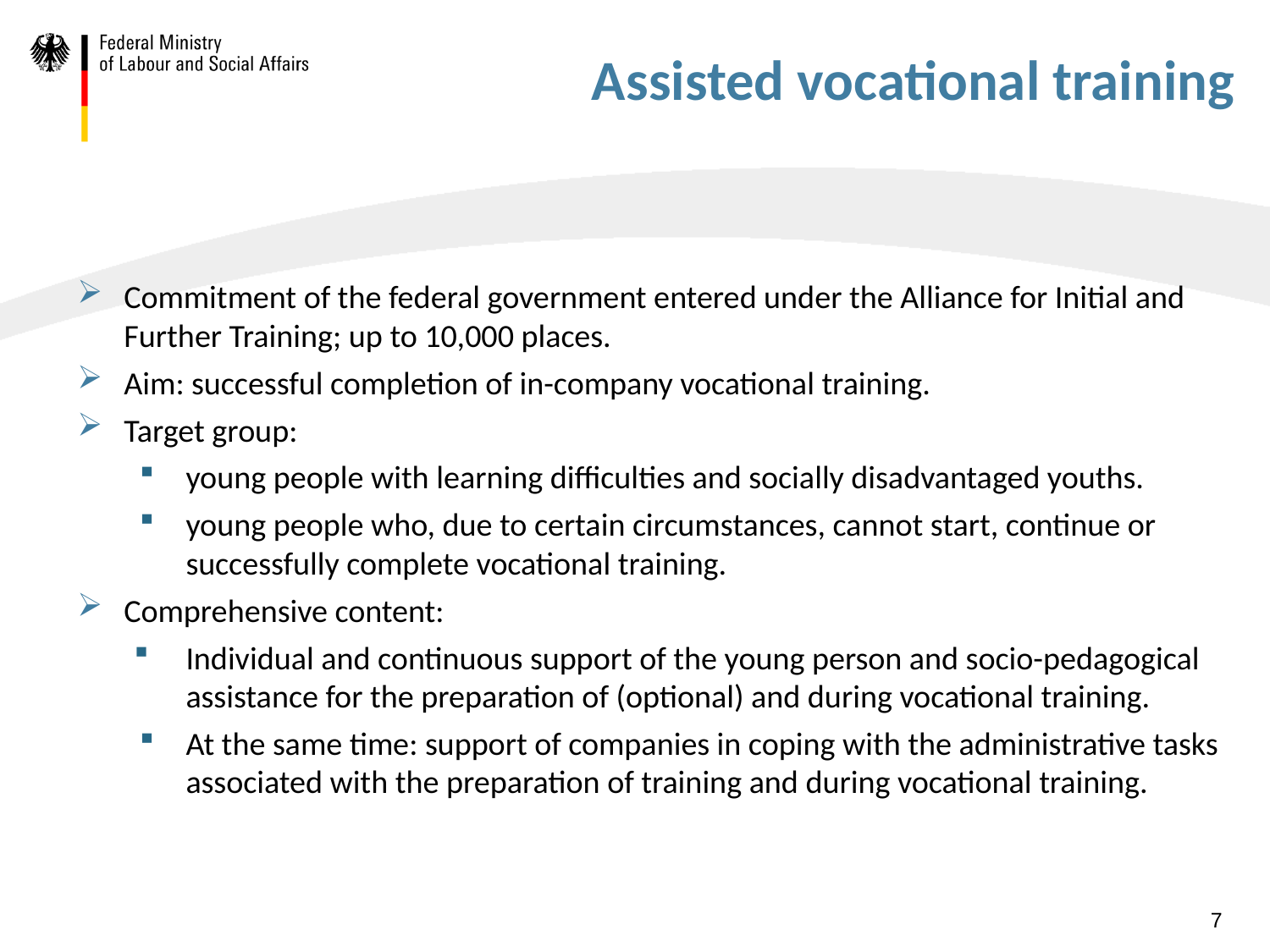

# Assisted vocational training
Commitment of the federal government entered under the Alliance for Initial and Further Training; up to 10,000 places.
Aim: successful completion of in-company vocational training.
Target group:
young people with learning difficulties and socially disadvantaged youths.
young people who, due to certain circumstances, cannot start, continue or successfully complete vocational training.
Comprehensive content:
Individual and continuous support of the young person and socio-pedagogical assistance for the preparation of (optional) and during vocational training.
At the same time: support of companies in coping with the administrative tasks associated with the preparation of training and during vocational training.

7